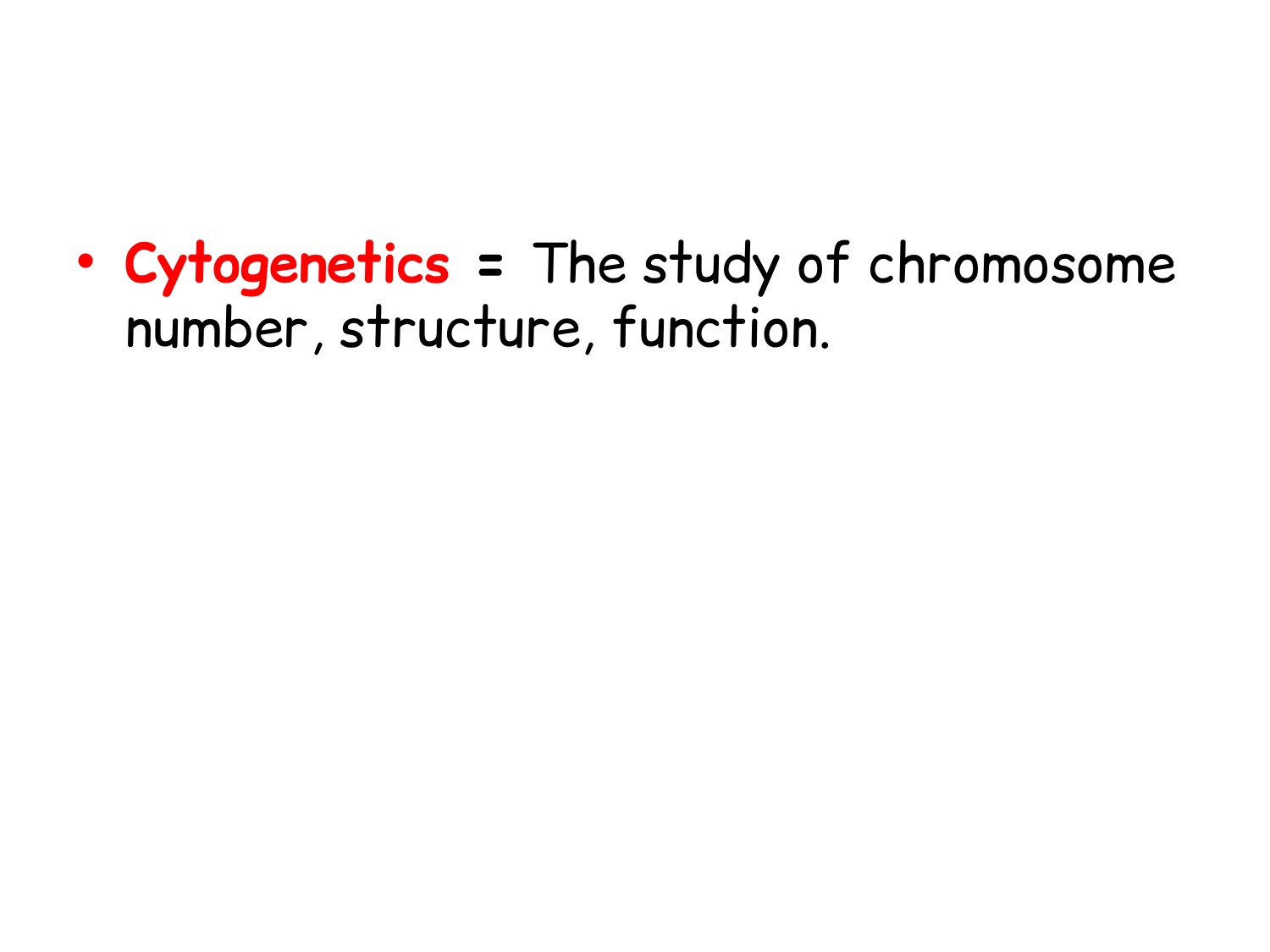

#
Cytogenetics = The study of chromosome number, structure, function.